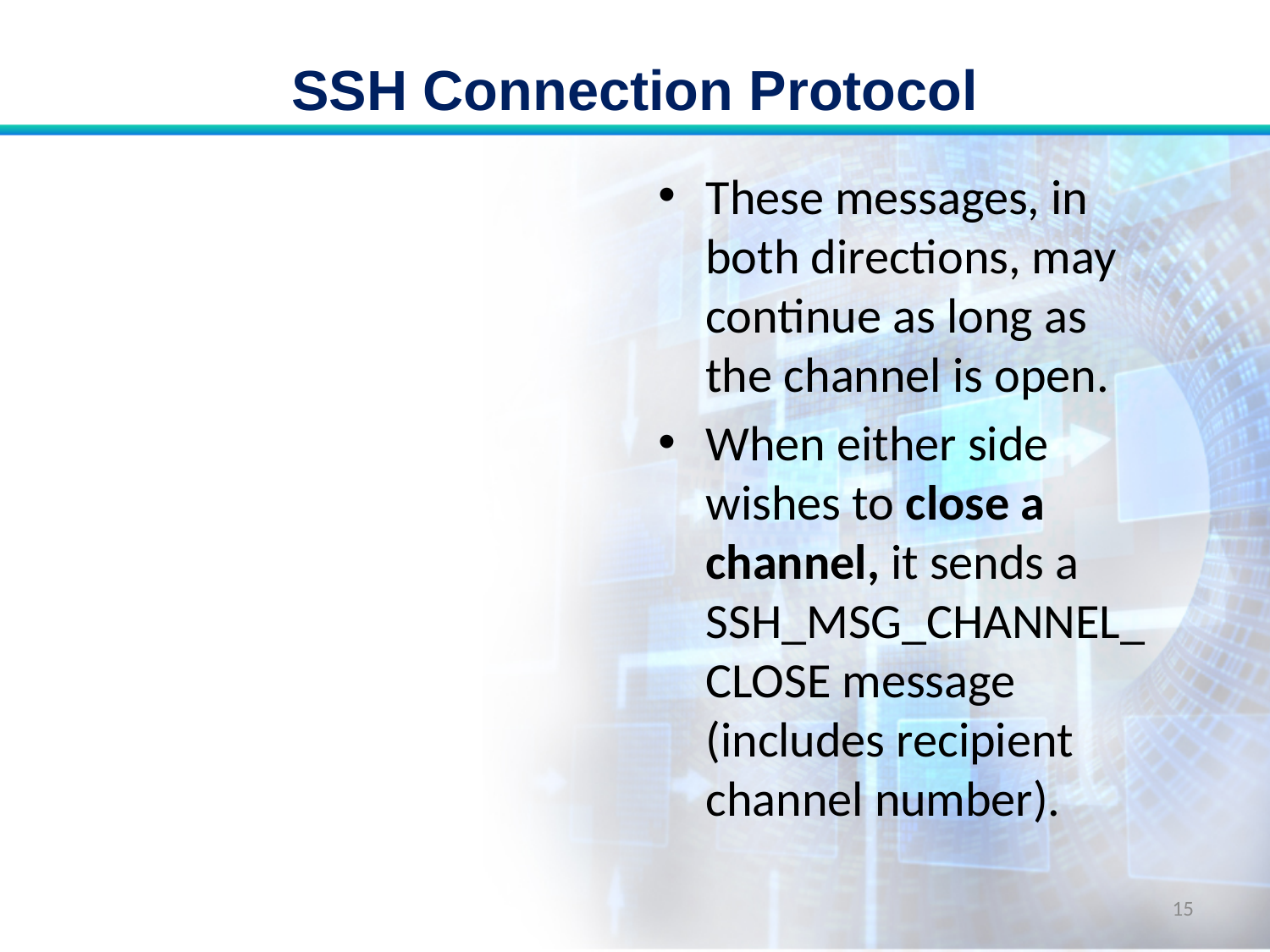

# SSH Connection Protocol
These messages, in both directions, may continue as long as the channel is open.
When either side wishes to close a channel, it sends a SSH_MSG_CHANNEL_CLOSE message (includes recipient channel number).
15